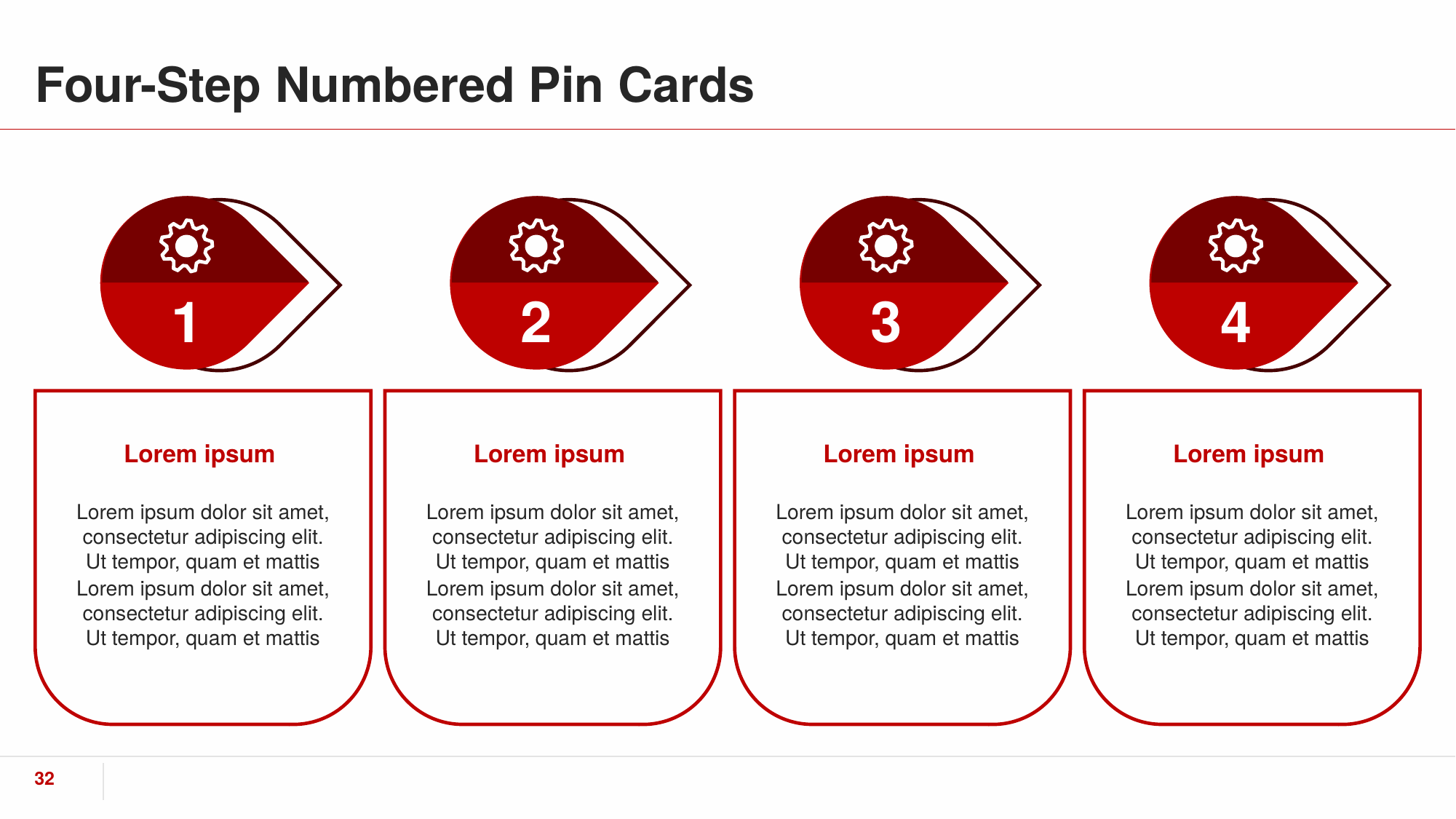

# Four-Step Numbered Pin Cards

1
2
3
4

Lorem ipsum
Lorem ipsum
Lorem ipsum
Lorem ipsum
Lorem ipsum dolor sit amet, consectetur adipiscing elit. Ut tempor, quam et mattis
Lorem ipsum dolor sit amet, consectetur adipiscing elit. Ut tempor, quam et mattis
Lorem ipsum dolor sit amet, consectetur adipiscing elit. Ut tempor, quam et mattis
Lorem ipsum dolor sit amet, consectetur adipiscing elit. Ut tempor, quam et mattis
Lorem ipsum dolor sit amet, consectetur adipiscing elit. Ut tempor, quam et mattis
Lorem ipsum dolor sit amet, consectetur adipiscing elit. Ut tempor, quam et mattis
Lorem ipsum dolor sit amet, consectetur adipiscing elit. Ut tempor, quam et mattis
Lorem ipsum dolor sit amet, consectetur adipiscing elit. Ut tempor, quam et mattis
32